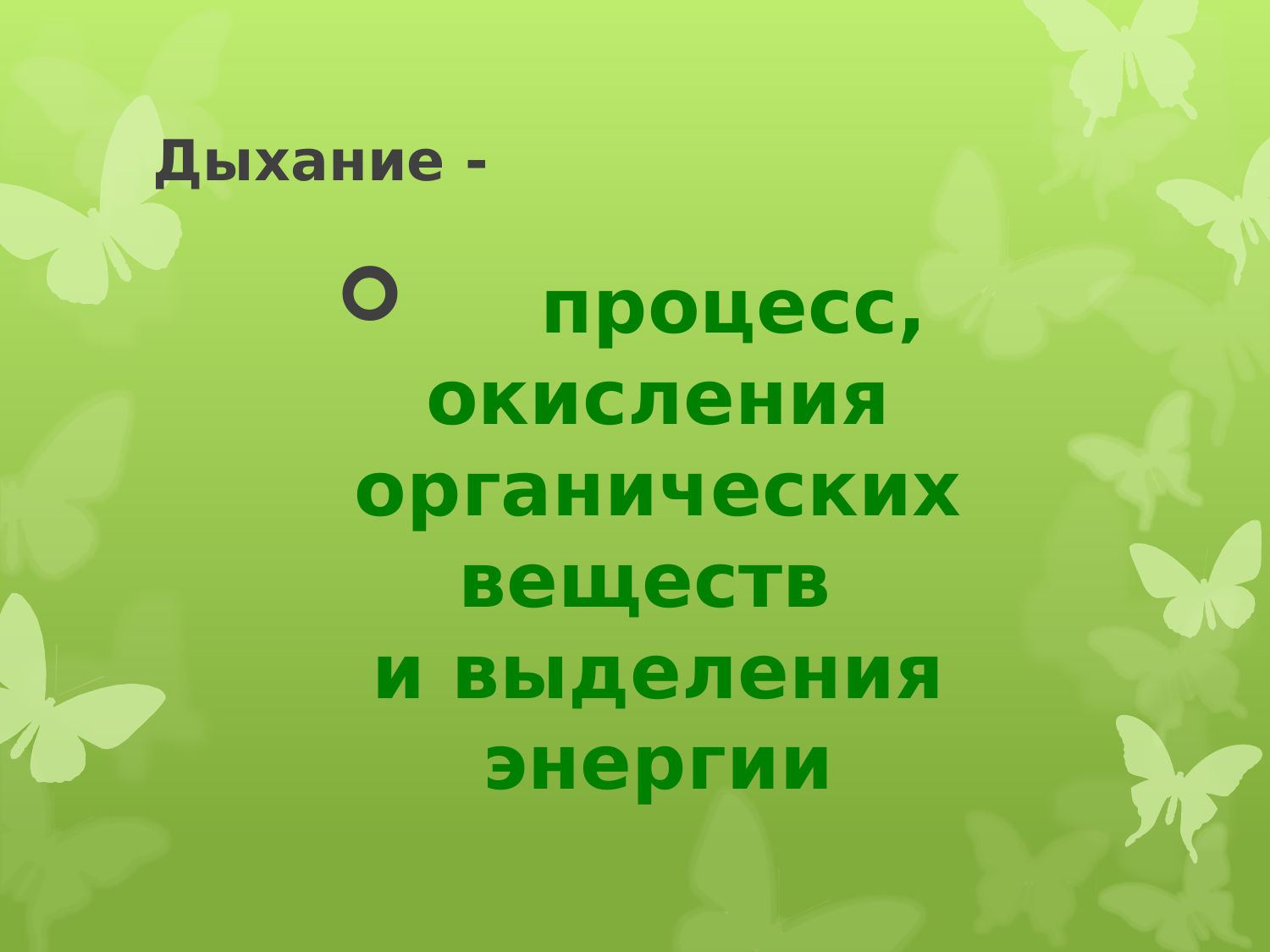

# Дыхание -
     процесс, окисления органических веществ
и выделения энергии